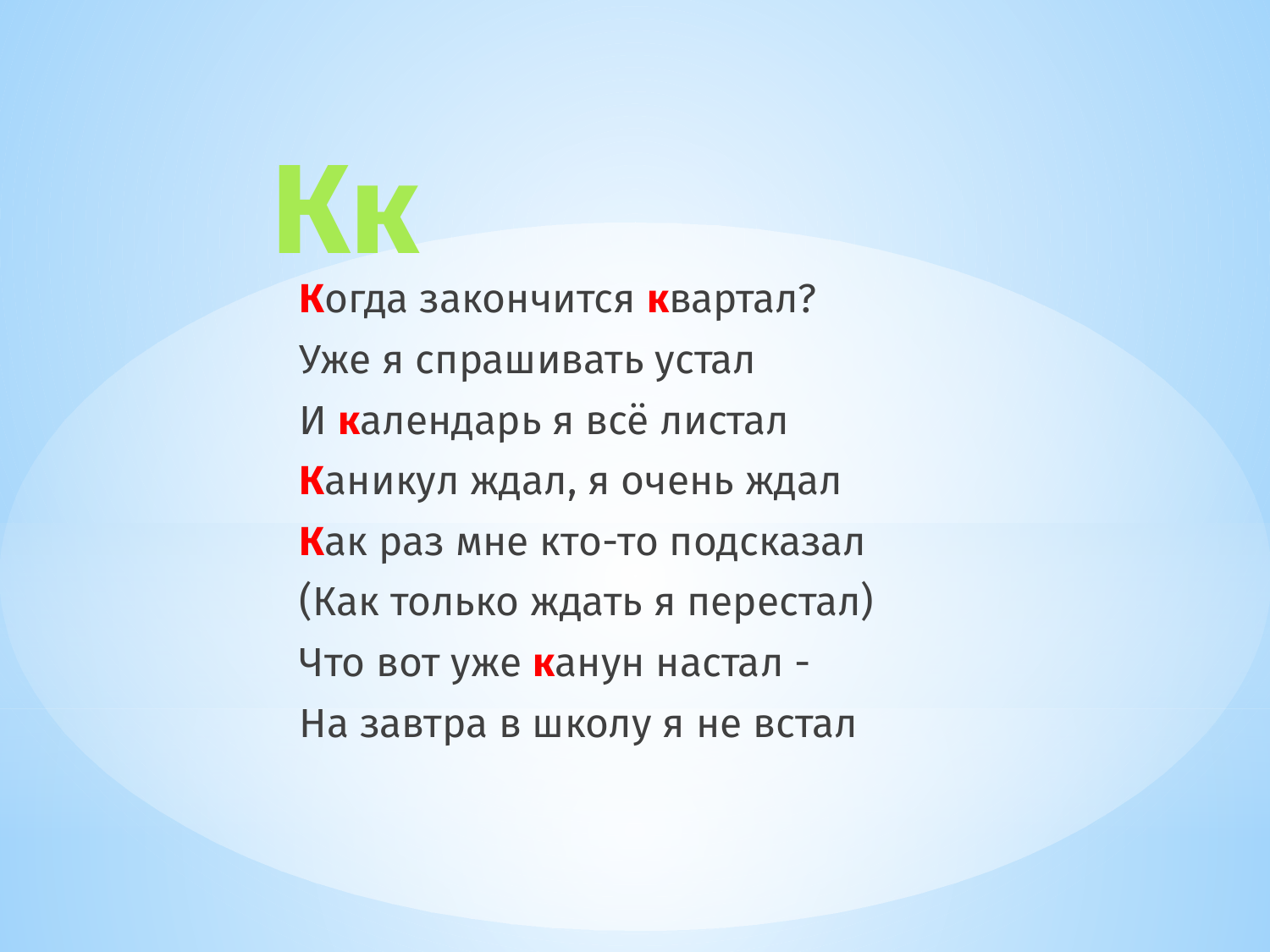

# Кк
Когда закончится квартал?
Уже я спрашивать устал
И календарь я всё листал
Каникул ждал, я очень ждал
Как раз мне кто-то подсказал
(Как только ждать я перестал)
Что вот уже канун настал -
На завтра в школу я не встал